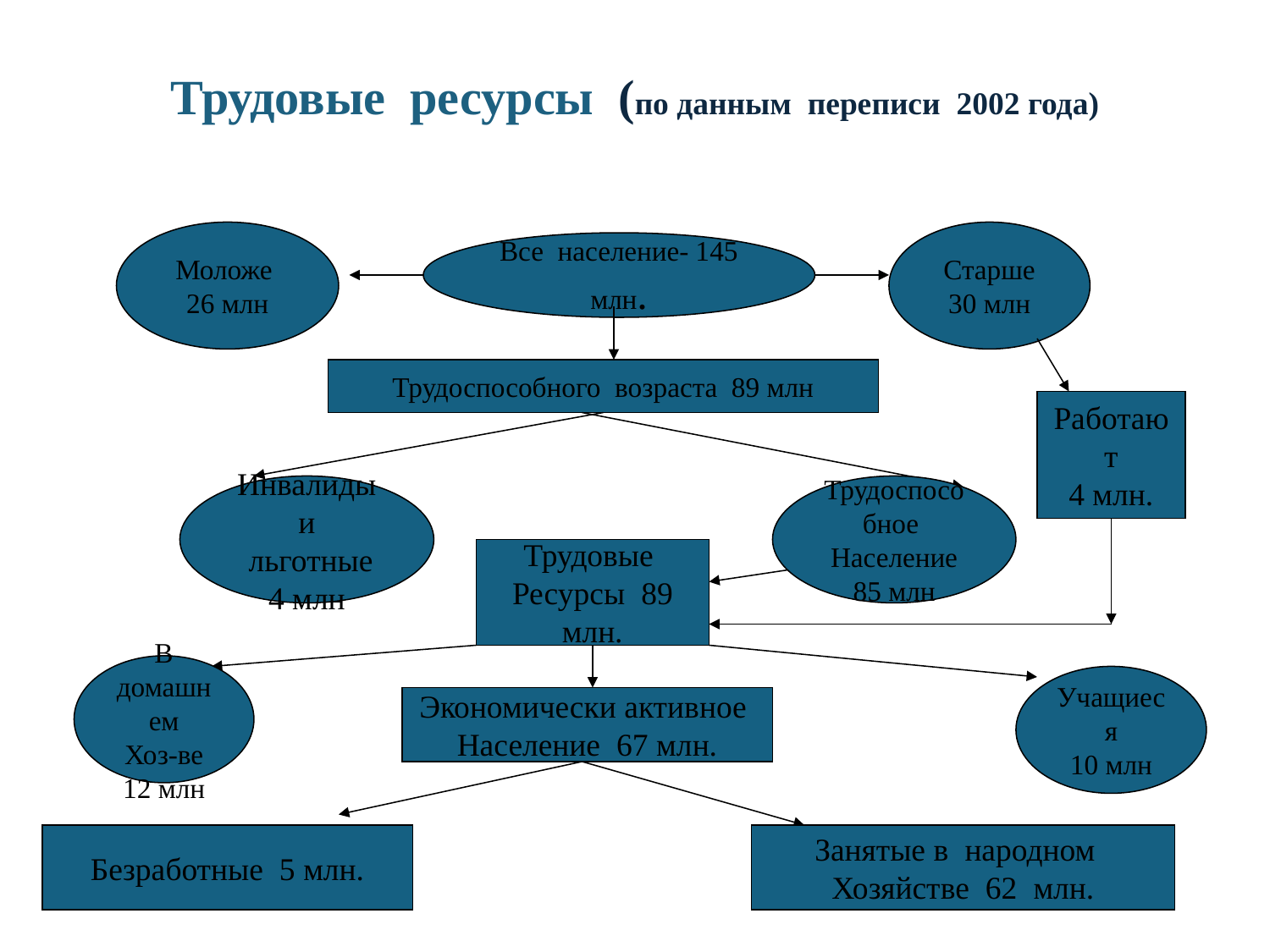

# Трудовые  ресурсы  (по данным  переписи  2002 года)

Моложе  26 млн
Старше 30 млн
Все  население- 145 млн.
Трудоспособного  возраста  89 млн
Работают
4 млн.
Инвалиды и
 льготные 4 млн
Трудоспособное
Население 85 млн
Трудовые
Ресурсы  89 млн.
В домашнем
Хоз-ве 12 млн
Учащиеся
10 млн
Экономически активное
Население  67 млн.
Безработные  5 млн.
Занятые в  народном
Хозяйстве  62  млн.